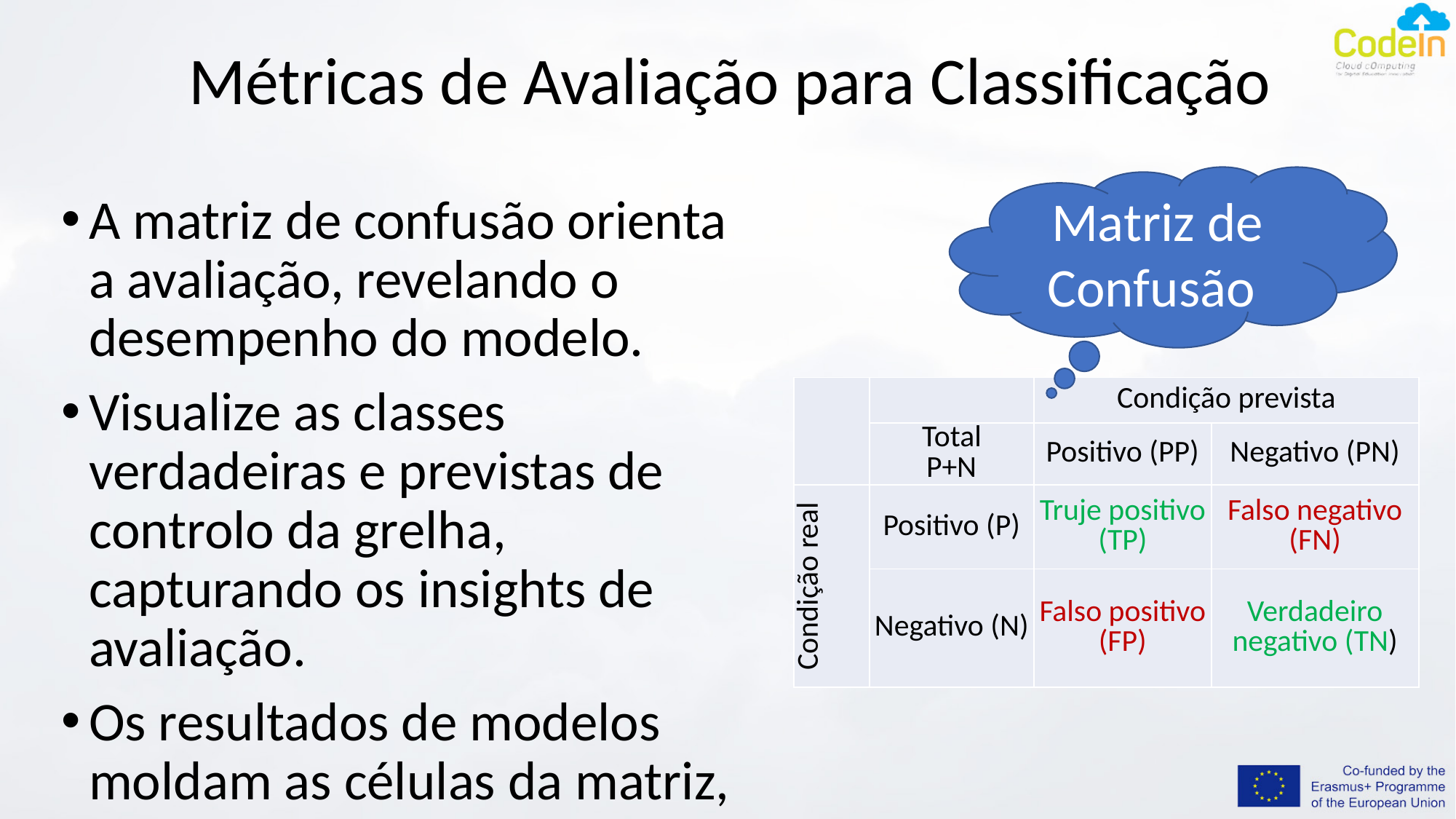

# Métricas de Avaliação para Classificação
Matriz de Confusão
A matriz de confusão orienta a avaliação, revelando o desempenho do modelo.
Visualize as classes verdadeiras e previstas de controlo da grelha, capturando os insights de avaliação.
Os resultados de modelos moldam as células da matriz, oferecendo informações de avaliação valiosas.
|  |  | Condição prevista |  |
| --- | --- | --- | --- |
|  | Total P+N | Positivo (PP) | Negativo (PN) |
| Condição real | Positivo (P) | Truje positivo (TP) | Falso negativo (FN) |
|  | Negativo (N) | Falso positivo (FP) | Verdadeiro negativo (TN) |